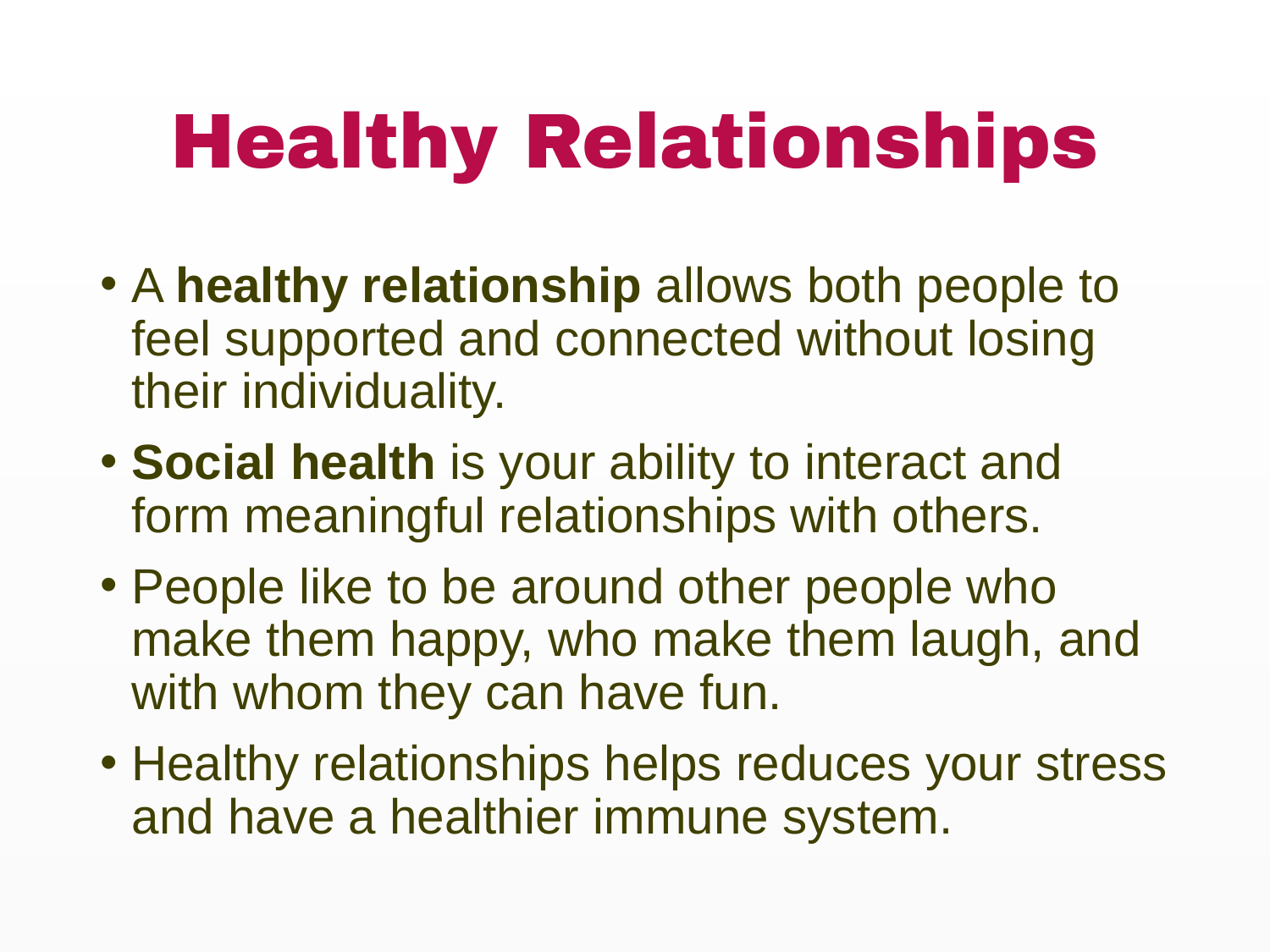

# Healthy Relationships
A healthy relationship allows both people to feel supported and connected without losing their individuality.
Social health is your ability to interact and form meaningful relationships with others.
People like to be around other people who make them happy, who make them laugh, and with whom they can have fun.
Healthy relationships helps reduces your stress and have a healthier immune system.